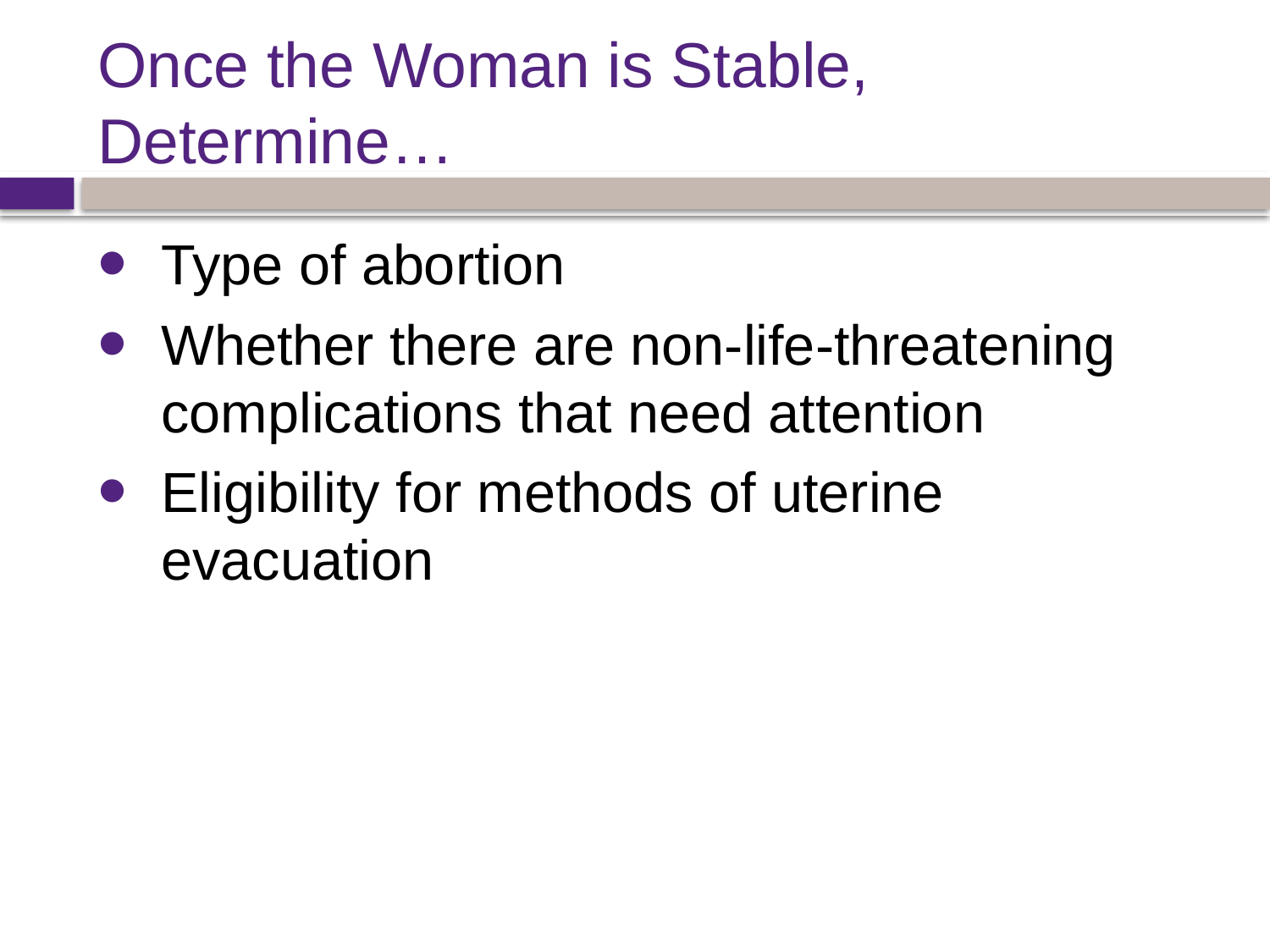

# Once the Woman is Stable, Determine…
Type of abortion
Whether there are non-life-threatening complications that need attention
Eligibility for methods of uterine evacuation